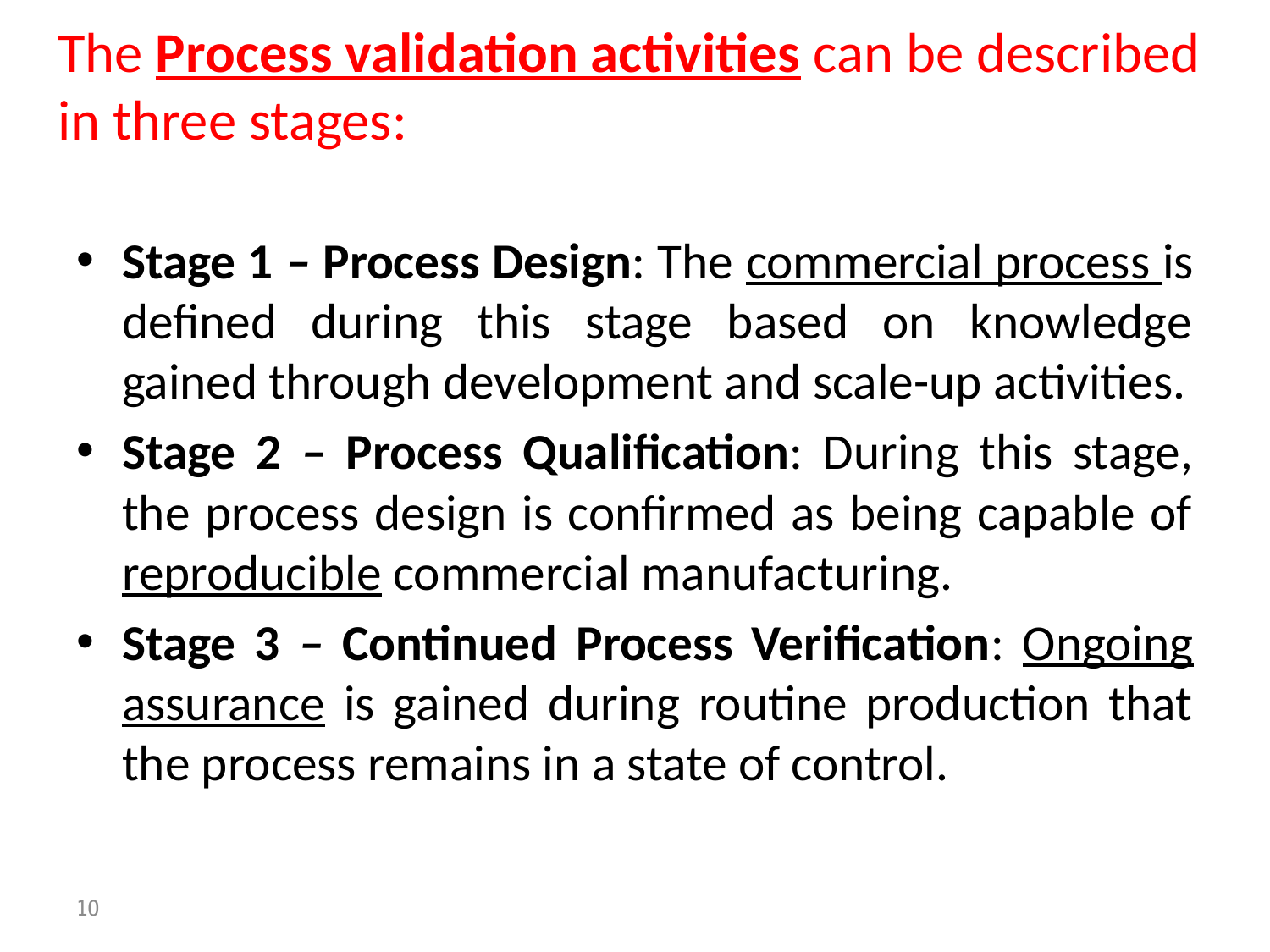

# The Process validation activities can be described in three stages:
Stage 1 – Process Design: The commercial process is defined during this stage based on knowledge gained through development and scale-up activities.
Stage 2 – Process Qualification: During this stage, the process design is confirmed as being capable of reproducible commercial manufacturing.
Stage 3 – Continued Process Verification: Ongoing assurance is gained during routine production that the process remains in a state of control.

10